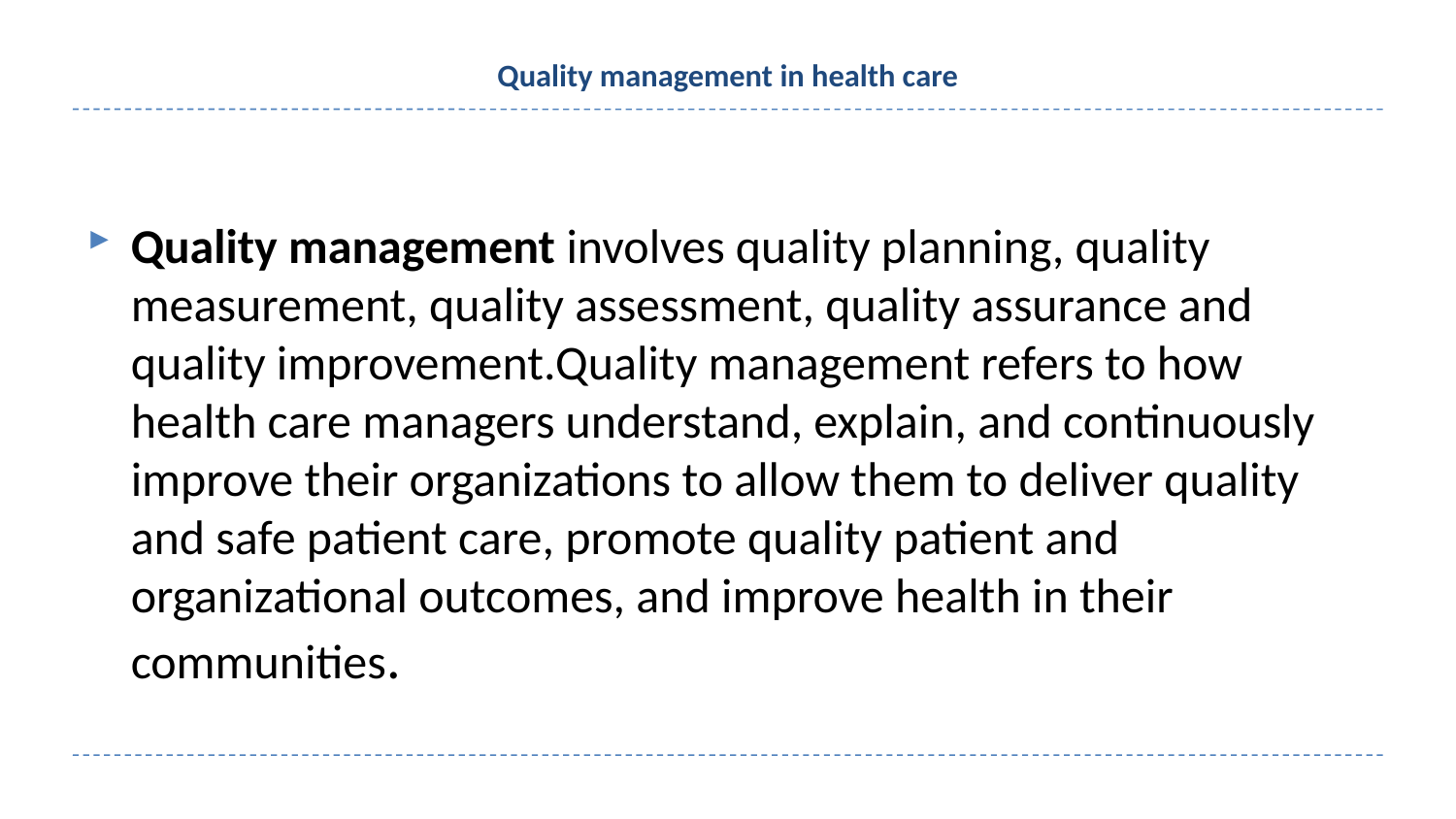

# Quality management in health care

Quality management involves quality planning, quality measurement, quality assessment, quality assurance and quality improvement.Quality management refers to how health care managers understand, explain, and continuously improve their organizations to allow them to deliver quality and safe patient care, promote quality patient and organizational outcomes, and improve health in their communities.